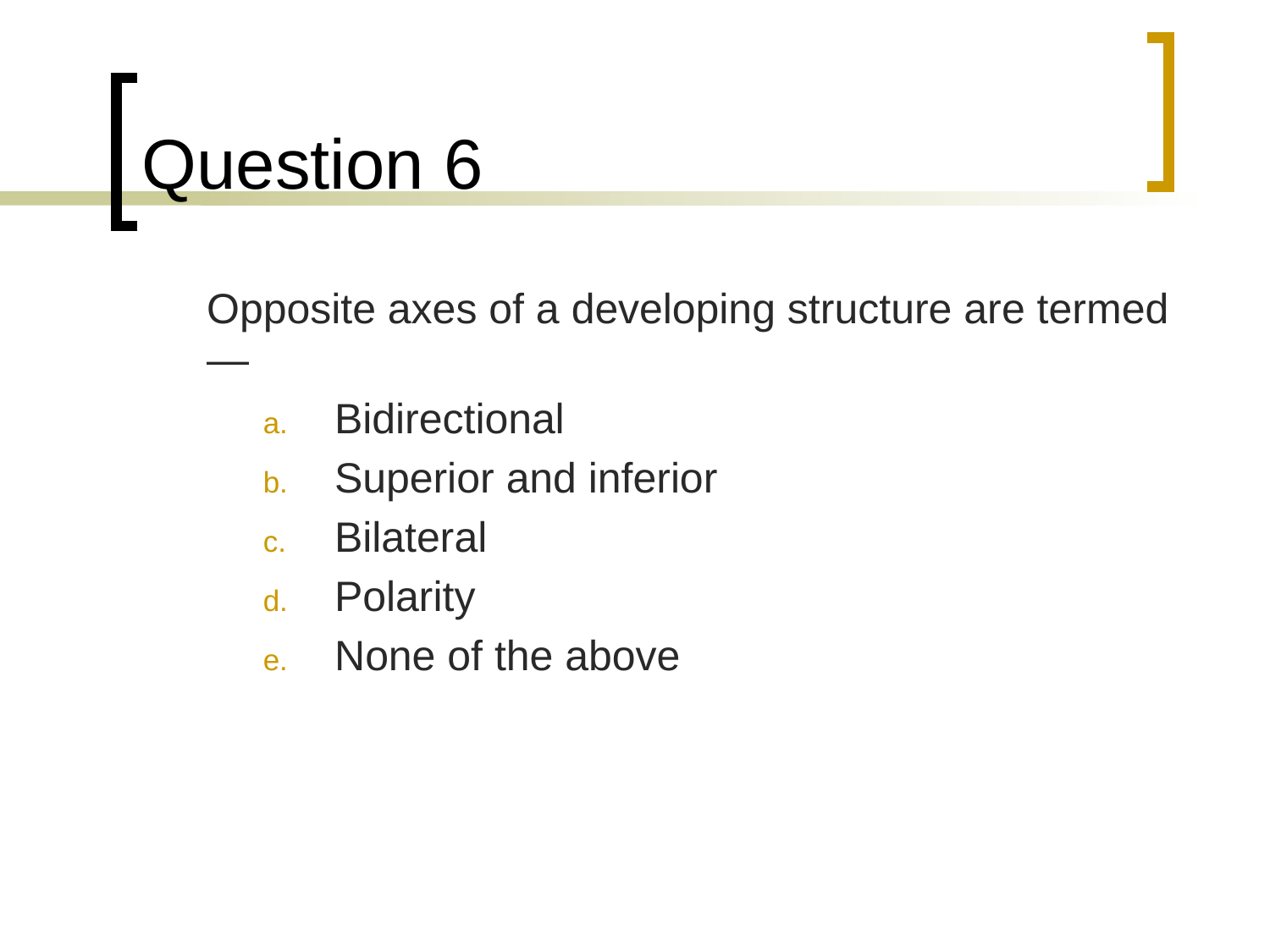

# Question 6
	Opposite axes of a developing structure are termed—
Bidirectional
Superior and inferior
Bilateral
Polarity
None of the above